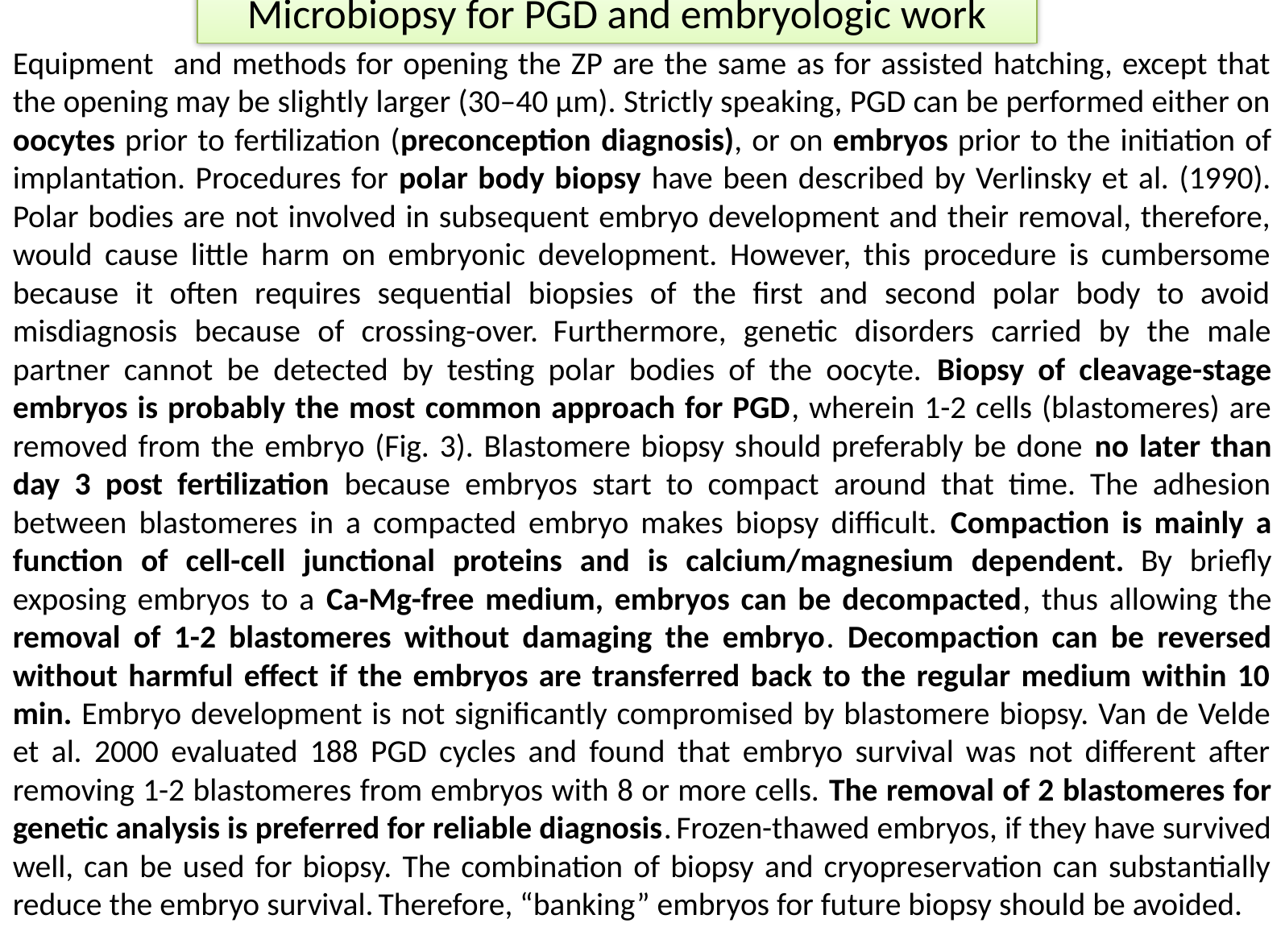

Microbiopsy for PGD and embryologic work
Equipment  and methods for opening the ZP are the same as for assisted hatching, except that the opening may be slightly larger (30–40 μm). Strictly speaking, PGD can be performed either on oocytes prior to fertilization (preconception diagnosis), or on embryos prior to the initiation of implantation. Procedures for polar body biopsy have been described by Verlinsky et al. (1990). Polar bodies are not involved in subsequent embryo development and their removal, therefore, would cause little harm on embryonic development. However, this procedure is cumbersome because it often requires sequential biopsies of the first and second polar body to avoid misdiagnosis because of crossing-over. Furthermore, genetic disorders carried by the male partner cannot be detected by testing polar bodies of the oocyte. Biopsy of cleavage-stage embryos is probably the most common approach for PGD, wherein 1-2 cells (blastomeres) are removed from the embryo (Fig. 3). Blastomere biopsy should preferably be done no later than day 3 post fertilization because embryos start to compact around that time. The adhesion between blastomeres in a compacted embryo makes biopsy difficult. Compaction is mainly a function of cell-cell junctional proteins and is calcium/magnesium dependent. By briefly exposing embryos to a Ca-Mg-free medium, embryos can be decompacted, thus allowing the removal of 1-2 blastomeres without damaging the embryo. Decompaction can be reversed without harmful effect if the embryos are transferred back to the regular medium within 10 min. Embryo development is not significantly compromised by blastomere biopsy. Van de Velde et al. 2000 evaluated 188 PGD cycles and found that embryo survival was not different after removing 1-2 blastomeres from embryos with 8 or more cells. The removal of 2 blastomeres for genetic analysis is preferred for reliable diagnosis. Frozen-thawed embryos, if they have survived well, can be used for biopsy. The combination of biopsy and cryopreservation can substantially reduce the embryo survival. Therefore, “banking” embryos for future biopsy should be avoided.